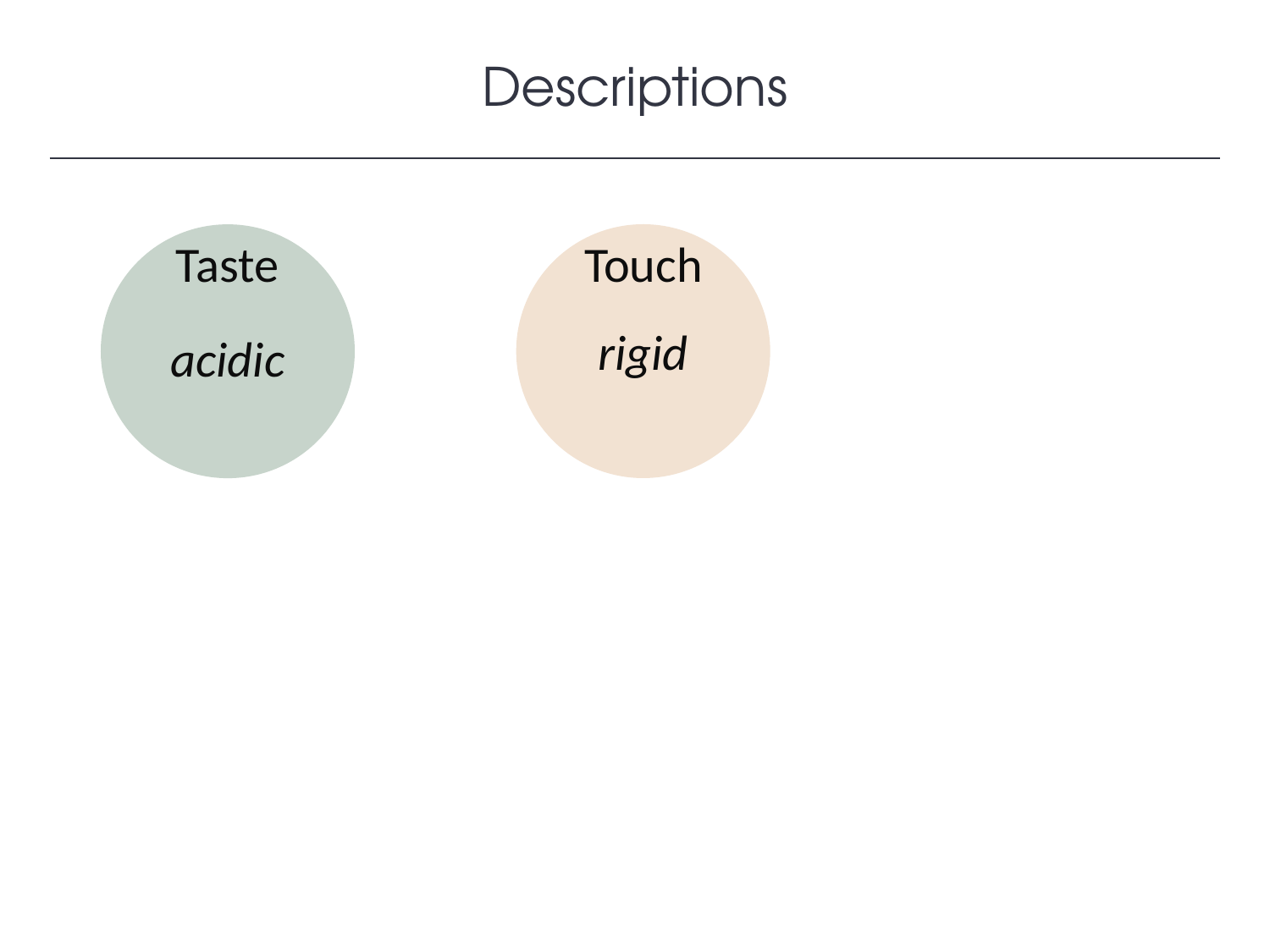

Descriptions
HAWKES LEARNING

Taste
Touch
rigid
acidic